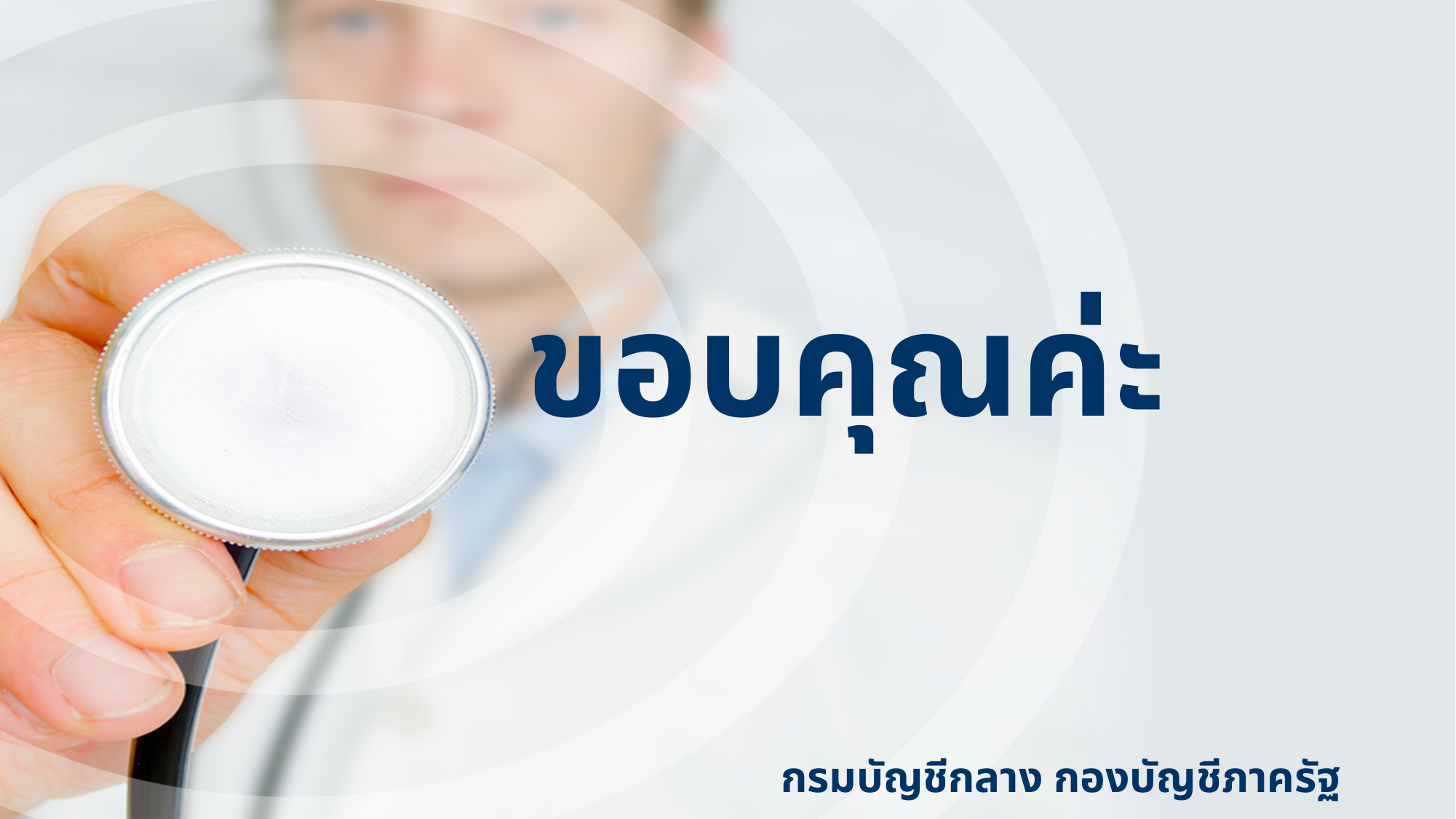

ขอบคุณค่ะ
กรมบัญชีกลาง กองบัญชีภาครัฐ